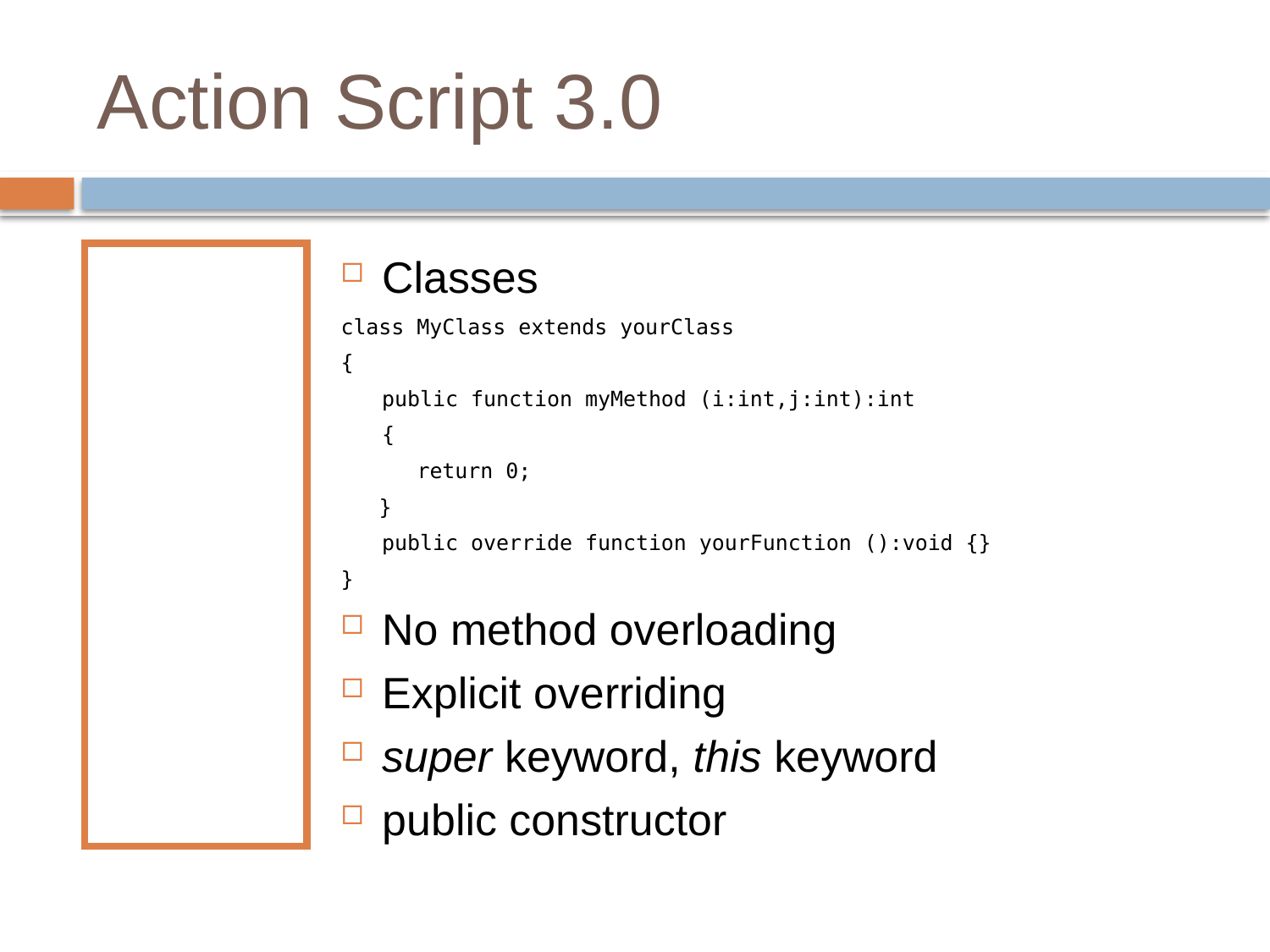

# Action Script 3.0
Classes and methods
Classes
class MyClass extends yourClass
{
	public function myMethod (i:int,j:int):int
	{
      return 0;
   }
	public override function yourFunction ():void {}
}
No method overloading
Explicit overriding
super keyword, this keyword
public constructor